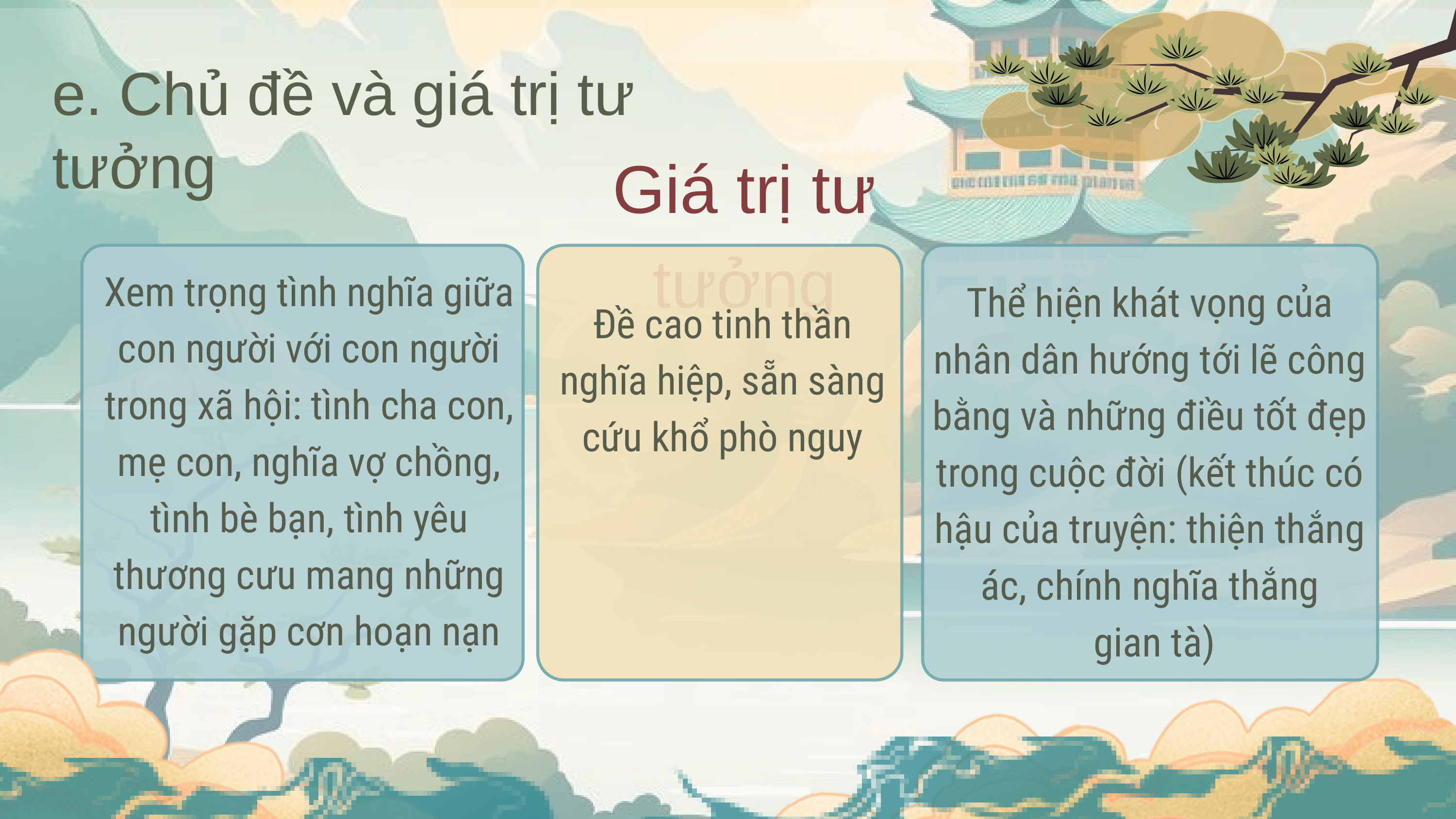

e. Chủ đề và giá trị tư tưởng
Giá trị tư tưởng

Xem trọng tình nghĩa giữa con người với con người trong xã hội: tình cha con, mẹ con, nghĩa vợ chồng, tình bè bạn, tình yêu thương cưu mang những người gặp cơn hoạn nạn
Thể hiện khát vọng của nhân dân hướng tới lẽ công bằng và những điều tốt đẹp trong cuộc đời (kết thúc có hậu của truyện: thiện thắng ác, chính nghĩa thắng
 gian tà)
Đề cao tinh thần nghĩa hiệp, sẵn sàng cứu khổ phò nguy